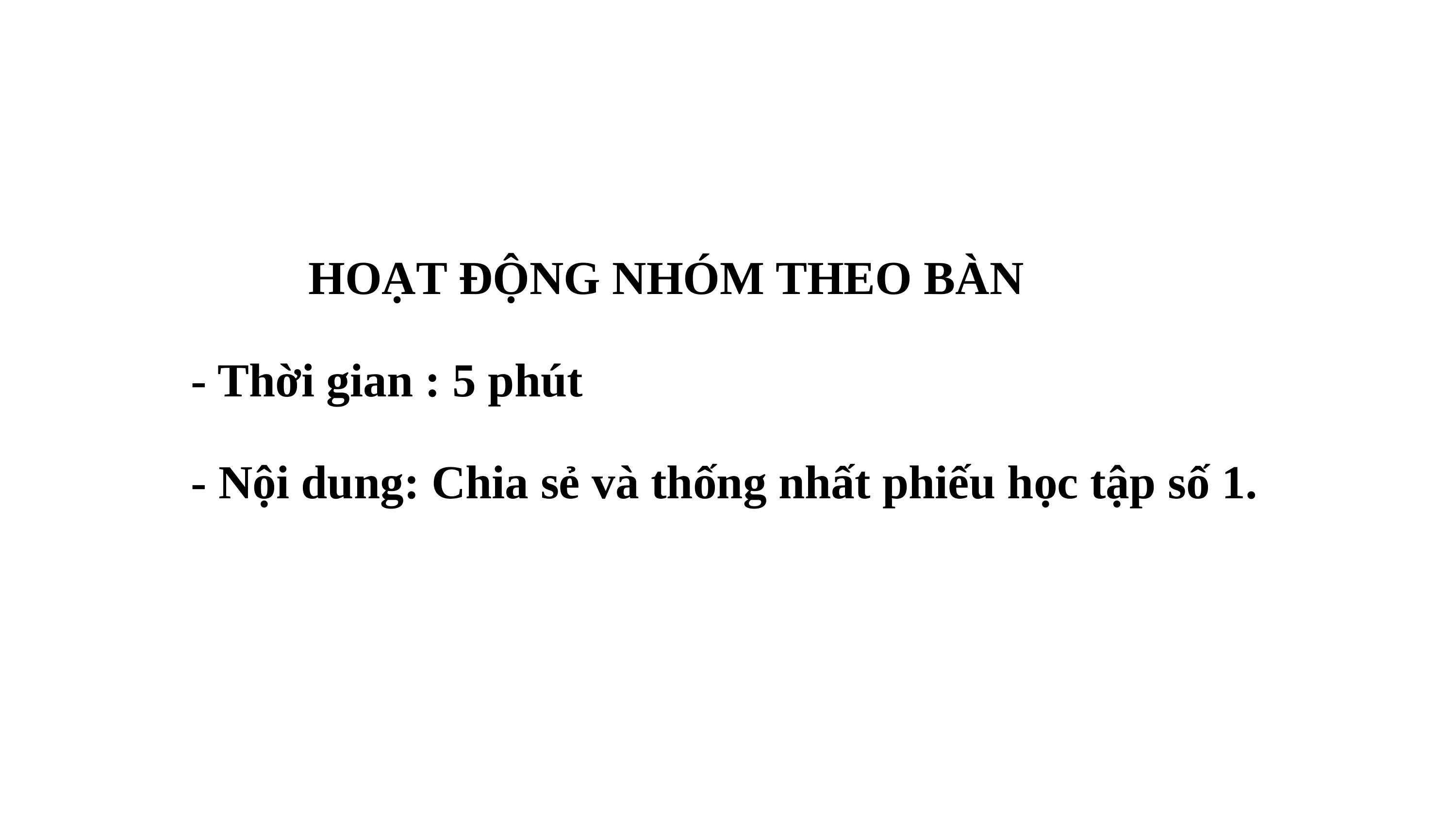

# HOẠT ĐỘNG NHÓM THEO BÀN - Thời gian : 5 phút - Nội dung: Chia sẻ và thống nhất phiếu học tập số 1.